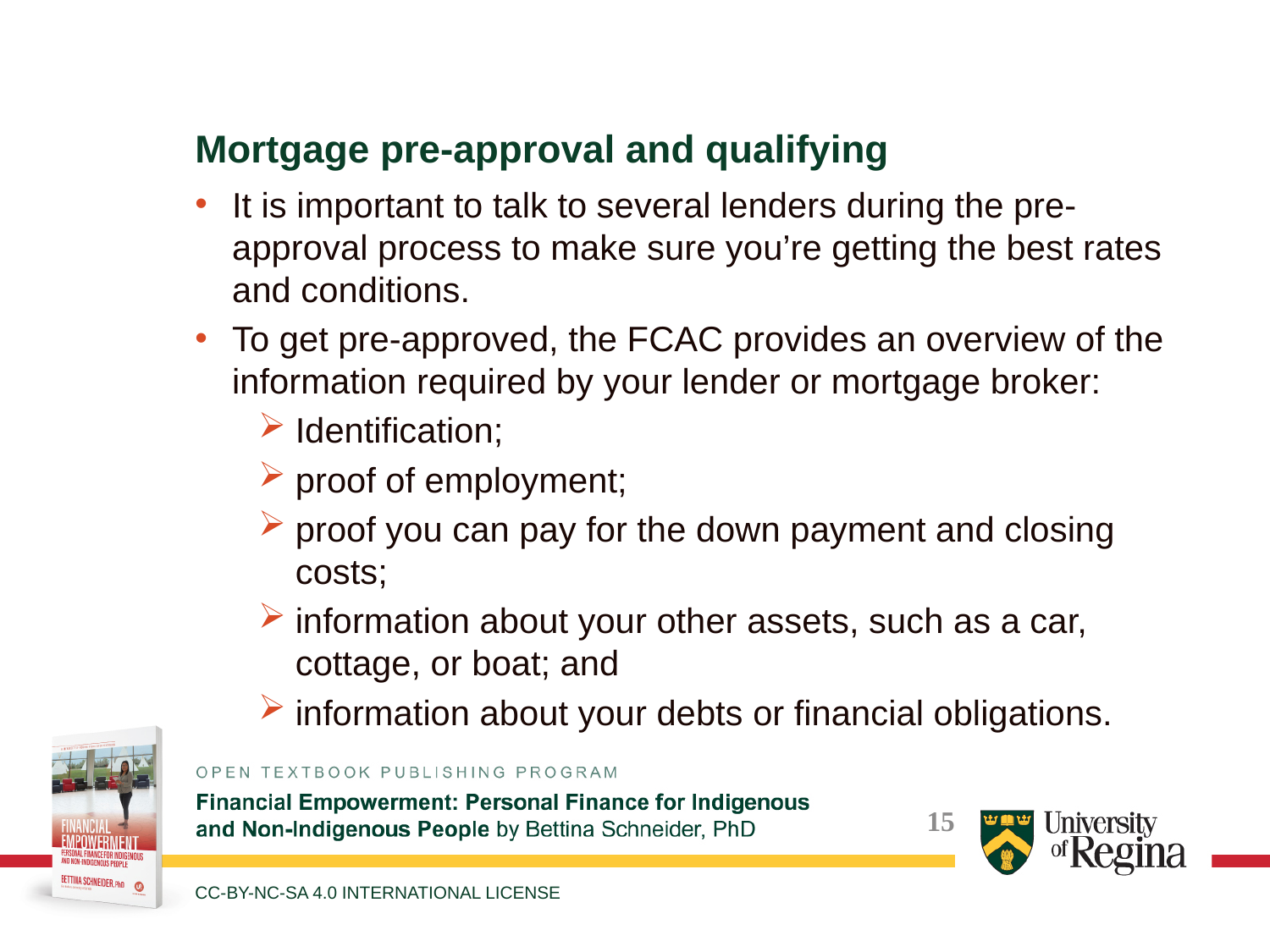

Mortgage pre-approval and qualifying
It is important to talk to several lenders during the pre-approval process to make sure you’re getting the best rates and conditions.
To get pre-approved, the FCAC provides an overview of the information required by your lender or mortgage broker:
Identification;
proof of employment;
proof you can pay for the down payment and closing costs;
information about your other assets, such as a car, cottage, or boat; and
information about your debts or financial obligations.
CC-BY-NC-SA 4.0 INTERNATIONAL LICENSE